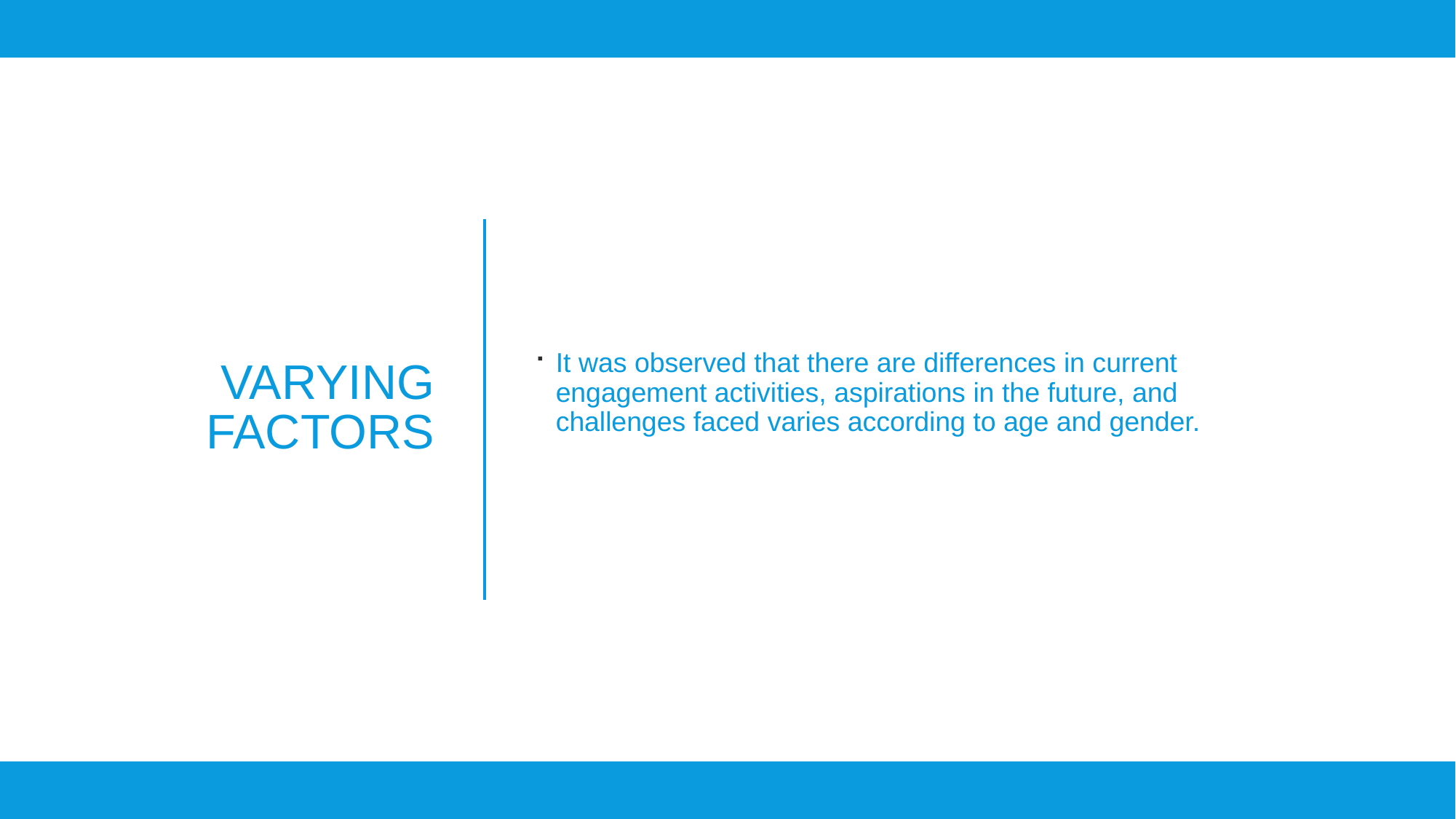

It was observed that there are differences in current engagement activities, aspirations in the future, and challenges faced varies according to age and gender.
# Varying factors